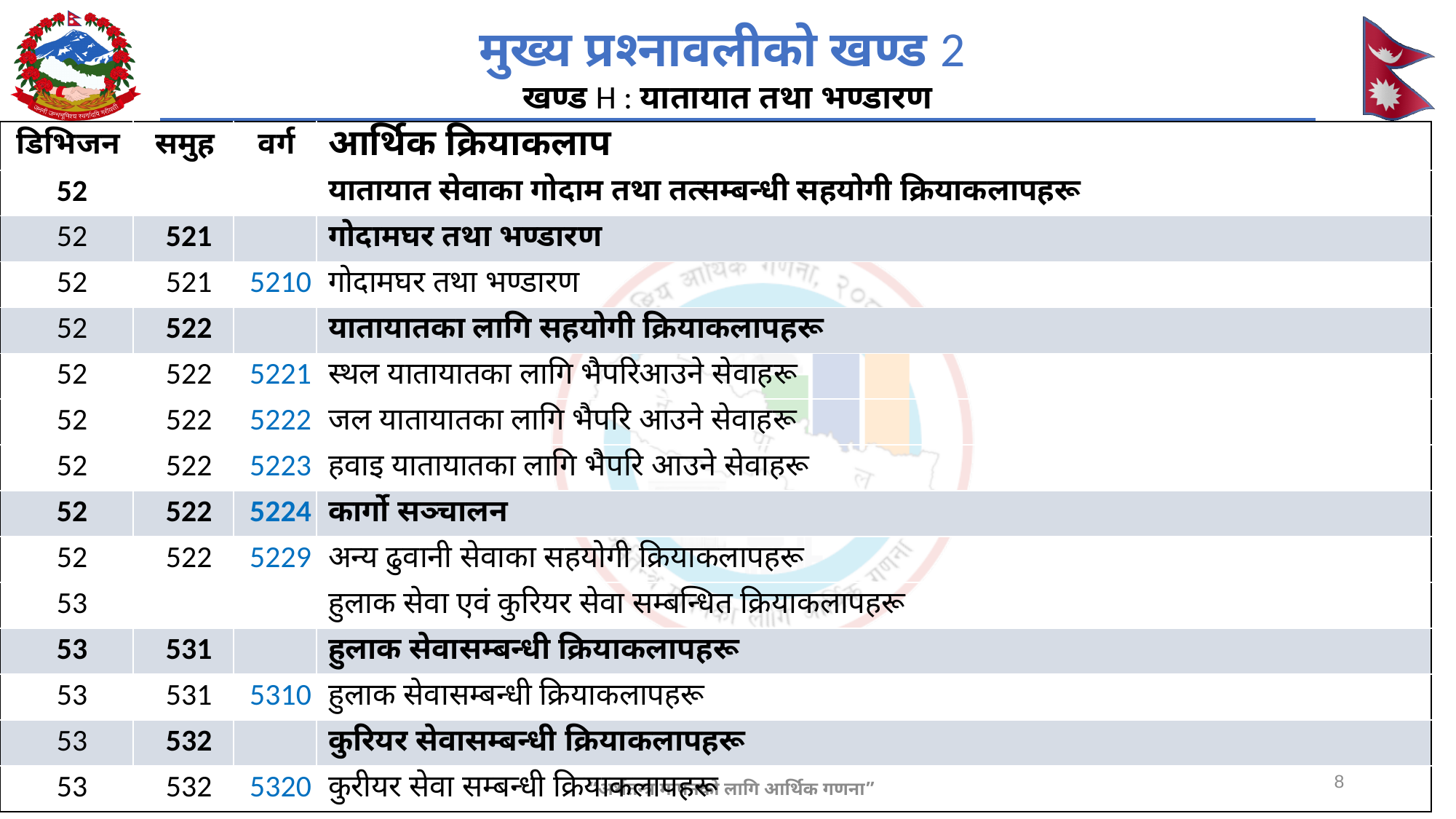

# मुख्य प्रश्नावलीको खण्ड 2 खण्ड H : यातायात तथा भण्डारण
| डिभिजन | समुह | वर्ग | आर्थिक क्रियाकलाप |
| --- | --- | --- | --- |
| 52 |  |  | यातायात सेवाका गोदाम तथा तत्सम्बन्धी सहयोगी क्रियाकलापहरू |
| 52 | 521 |  | गोदामघर तथा भण्डारण |
| 52 | 521 | 5210 | गोदामघर तथा भण्डारण |
| 52 | 522 |  | यातायातका लागि सहयोगी क्रियाकलापहरू |
| 52 | 522 | 5221 | स्थल यातायातका लागि भैपरिआउने सेवाहरू |
| 52 | 522 | 5222 | जल यातायातका लागि भैपरि आउने सेवाहरू |
| 52 | 522 | 5223 | हवाइ यातायातका लागि भैपरि आउने सेवाहरू |
| 52 | 522 | 5224 | कार्गो सञ्चालन |
| 52 | 522 | 5229 | अन्य ढुवानी सेवाका सहयोगी क्रियाकलापहरू |
| 53 |  |  | हुलाक सेवा एवं कुरियर सेवा सम्बन्धित क्रियाकलापहरू |
| 53 | 531 |  | हुलाक सेवासम्बन्धी क्रियाकलापहरू |
| 53 | 531 | 5310 | हुलाक सेवासम्बन्धी क्रियाकलापहरू |
| 53 | 532 |  | कुरियर सेवासम्बन्धी क्रियाकलापहरू |
| 53 | 532 | 5320 | कुरीयर सेवा सम्बन्धी क्रियाकलापहरू |
8
“अर्थतन्त्र मापनको लागि आर्थिक गणना”